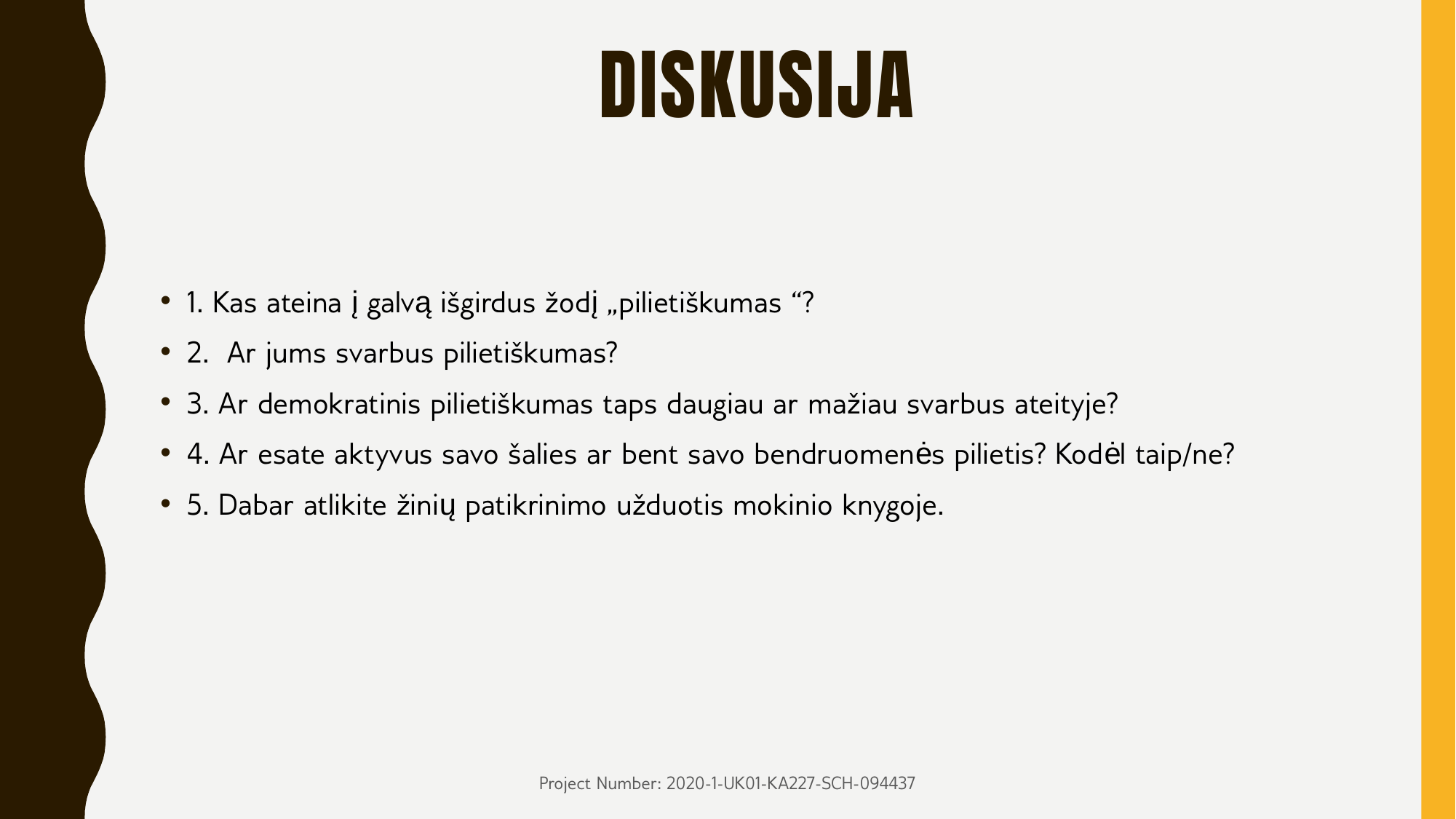

# DISKUSIJA
1. Kas ateina į galvą išgirdus žodį „pilietiškumas “?
2.  Ar jums svarbus pilietiškumas?
3. Ar demokratinis pilietiškumas taps daugiau ar mažiau svarbus ateityje?
4. Ar esate aktyvus savo šalies ar bent savo bendruomenės pilietis? Kodėl taip/ne?
5. Dabar atlikite žinių patikrinimo užduotis mokinio knygoje.
Project Number: 2020-1-UK01-KA227-SCH-094437